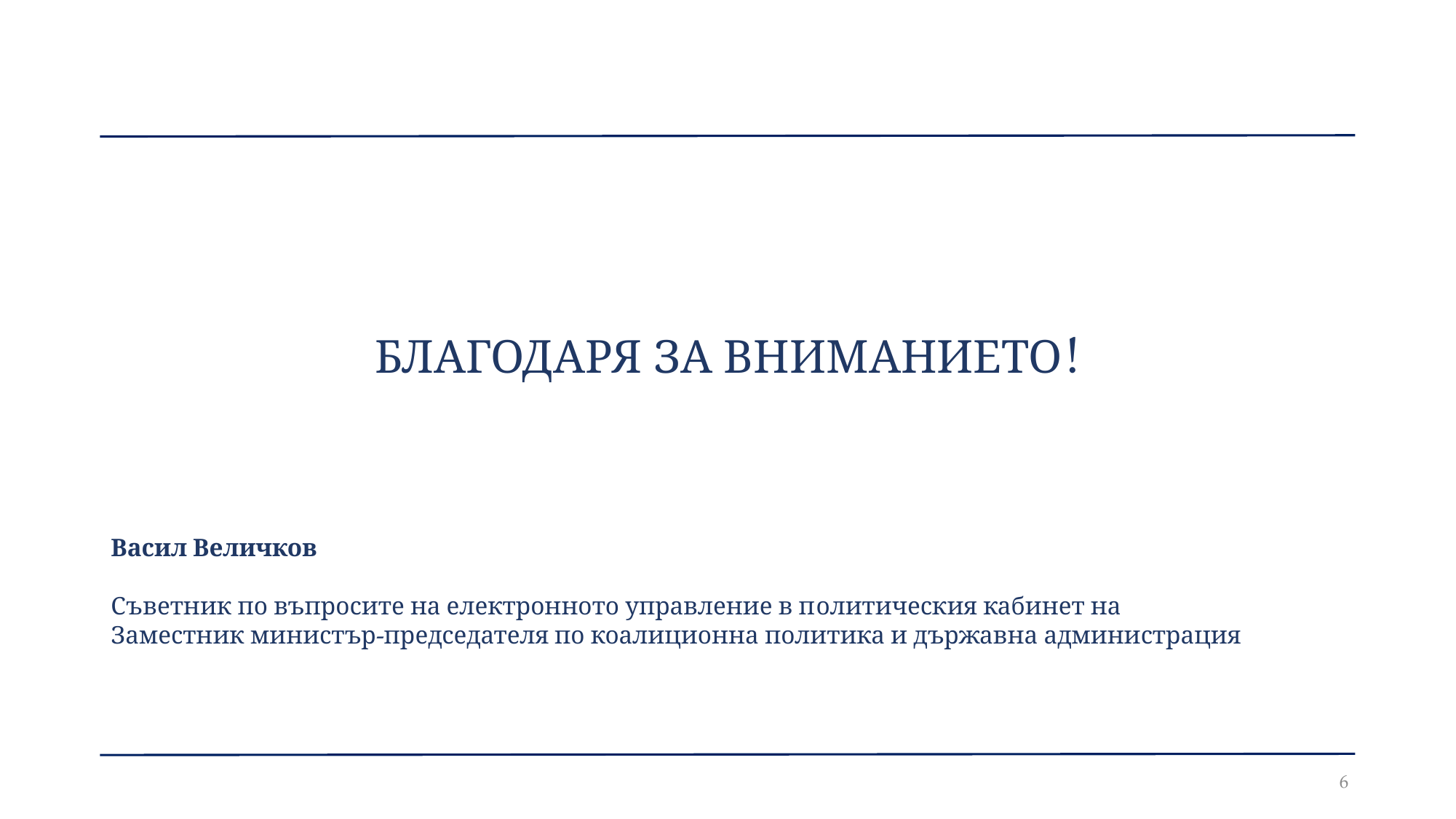

#

БЛАГОДАРЯ ЗА ВНИМАНИЕТО !

Васил Величков

Съветник по въпросите на електронното управление в политическия кабинет на
Заместник министър-председателя по коалиционна политика и държавна администрация

6